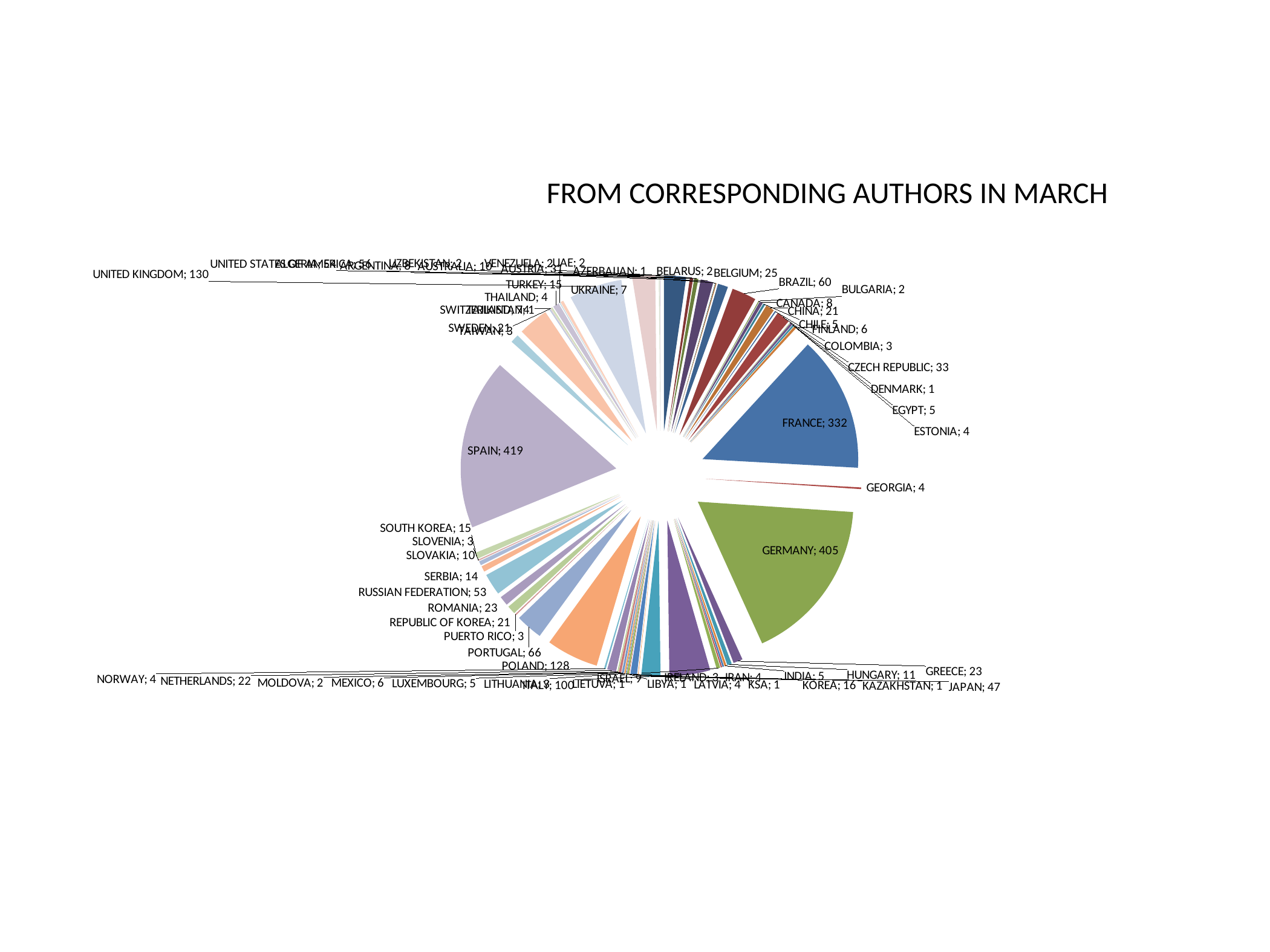

FROM CORRESPONDING AUTHORS IN MARCH

[unsupported chart]